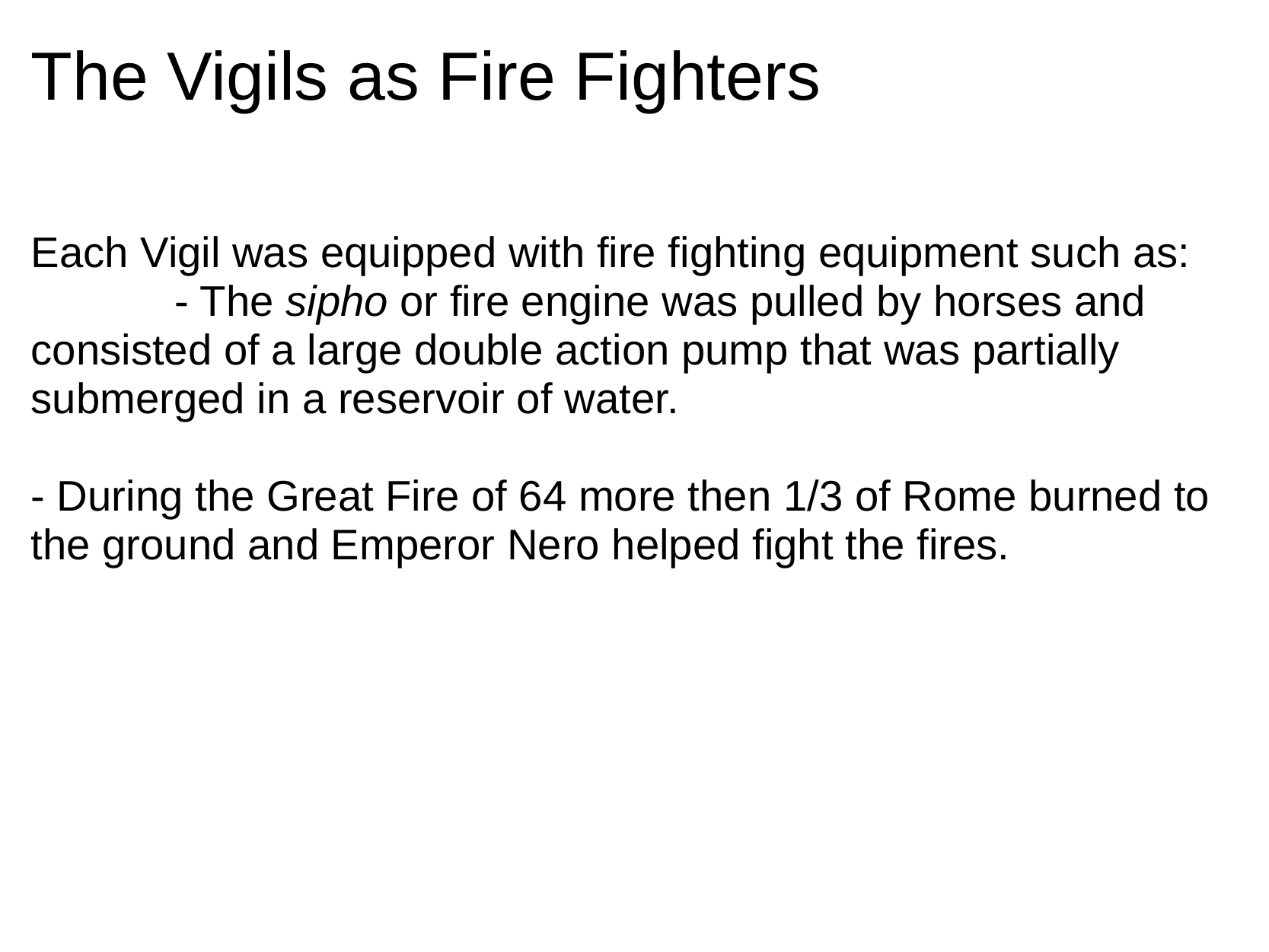

# The Vigils as Fire Fighters
Each Vigil was equipped with fire fighting equipment such as:
            - The sipho or fire engine was pulled by horses and consisted of a large double action pump that was partially submerged in a reservoir of water.

- During the Great Fire of 64 more then 1/3 of Rome burned to the ground and Emperor Nero helped fight the fires.